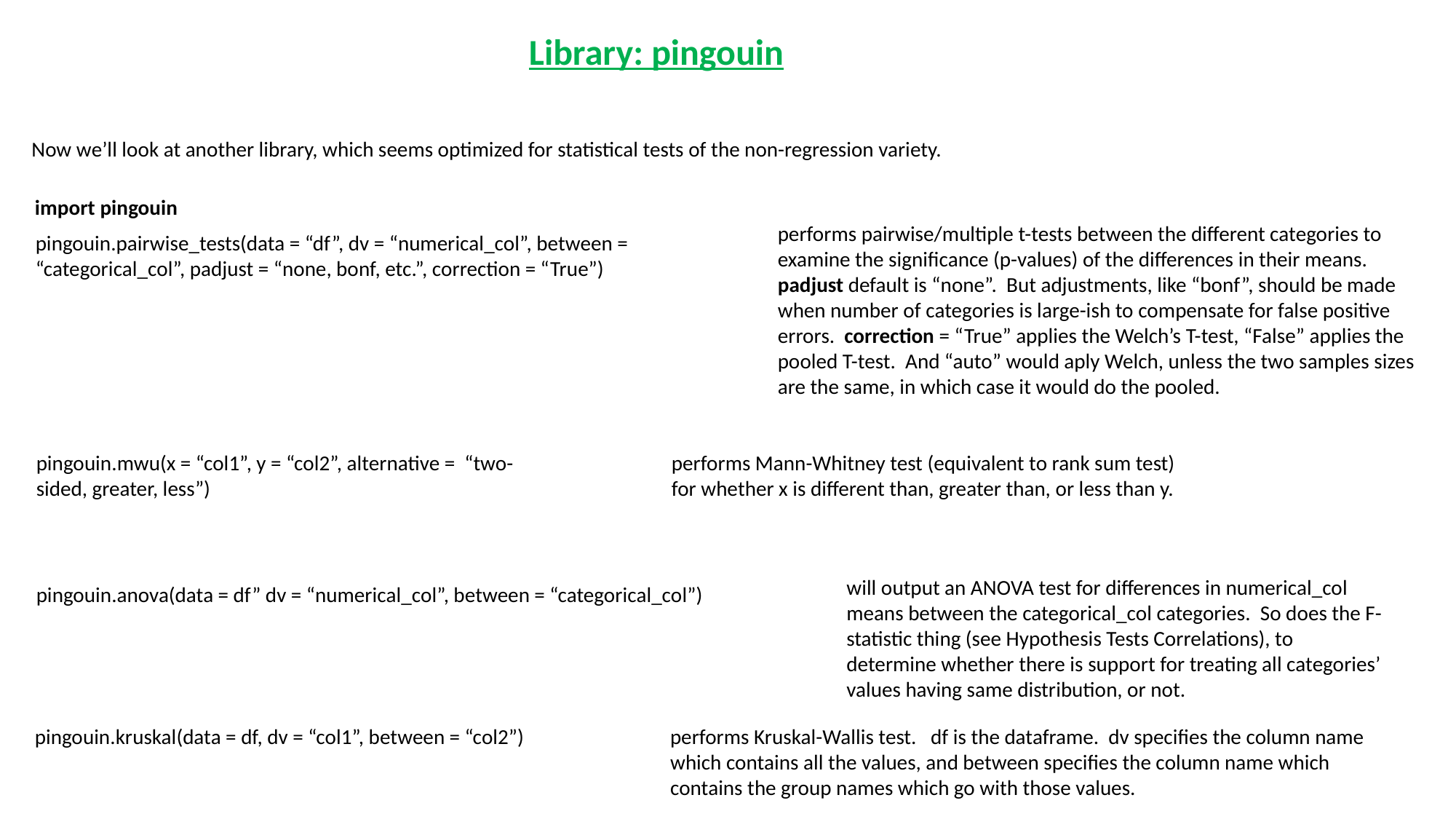

Library: pingouin
Now we’ll look at another library, which seems optimized for statistical tests of the non-regression variety.
import pingouin
performs pairwise/multiple t-tests between the different categories to examine the significance (p-values) of the differences in their means.  padjust default is “none”.  But adjustments, like “bonf”, should be made when number of categories is large-ish to compensate for false positive errors.  correction = “True” applies the Welch’s T-test, “False” applies the pooled T-test.  And “auto” would aply Welch, unless the two samples sizes are the same, in which case it would do the pooled.
pingouin.pairwise_tests(data = “df”, dv = “numerical_col”, between = “categorical_col”, padjust = “none, bonf, etc.”, correction = “True”)
pingouin.mwu(x = “col1”, y = “col2”, alternative =  “two-sided, greater, less”)
performs Mann-Whitney test (equivalent to rank sum test) for whether x is different than, greater than, or less than y.
will output an ANOVA test for differences in numerical_col means between the categorical_col categories.  So does the F-statistic thing (see Hypothesis Tests Correlations), to determine whether there is support for treating all categories’ values having same distribution, or not.
pingouin.anova(data = df” dv = “numerical_col”, between = “categorical_col”)
pingouin.kruskal(data = df, dv = “col1”, between = “col2”)
performs Kruskal-Wallis test.   df is the dataframe.  dv specifies the column name which contains all the values, and between specifies the column name which contains the group names which go with those values.